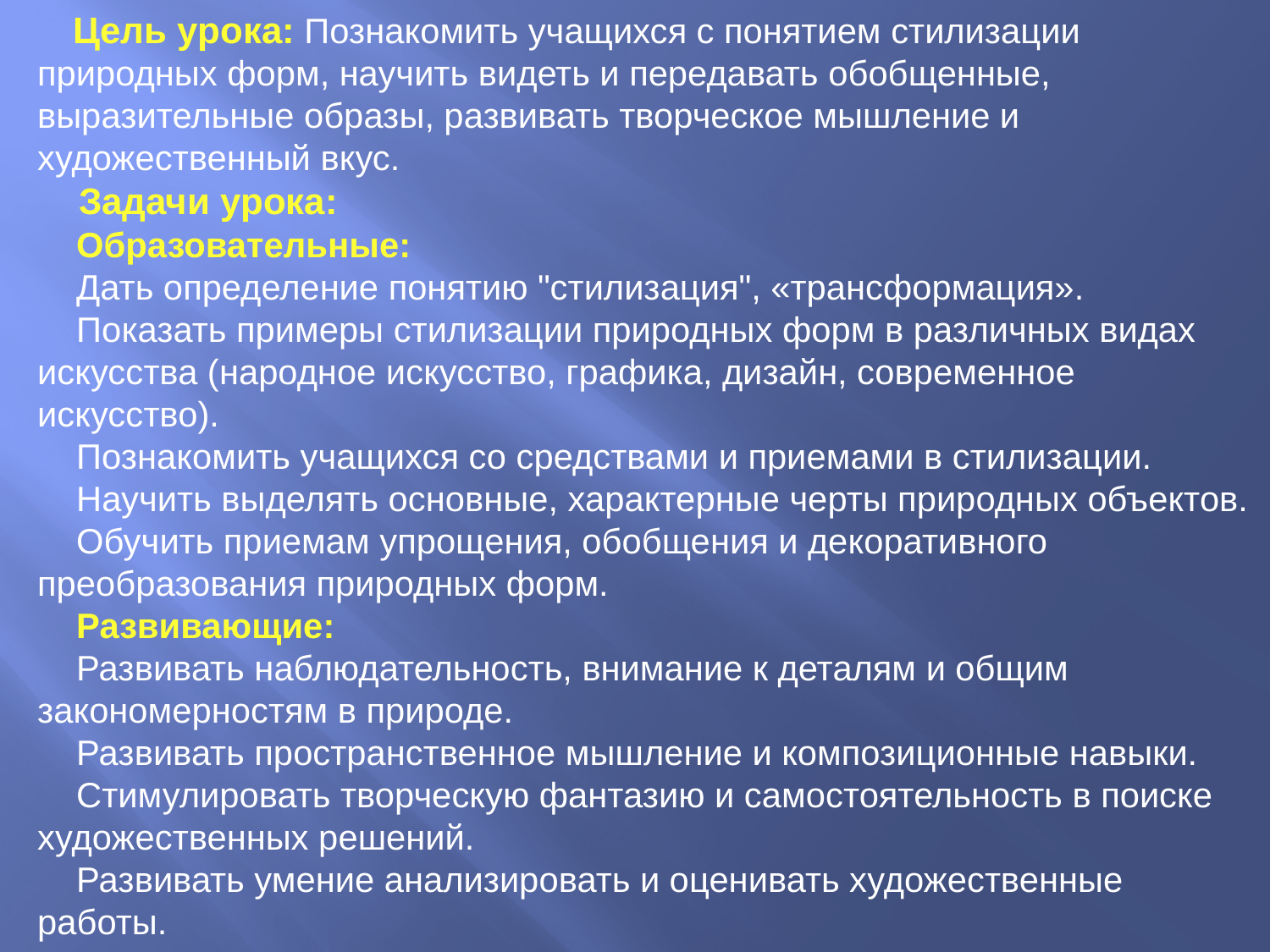

Цель урока: Познакомить учащихся с понятием стилизации природных форм, научить видеть и передавать обобщенные, выразительные образы, развивать творческое мышление и художественный вкус.
    Задачи урока:
    Образовательные:
    Дать определение понятию "стилизация", «трансформация».
    Показать примеры стилизации природных форм в различных видах искусства (народное искусство, графика, дизайн, современное искусство).
    Познакомить учащихся со средствами и приемами в стилизации.
    Научить выделять основные, характерные черты природных объектов.
    Обучить приемам упрощения, обобщения и декоративного преобразования природных форм.
    Развивающие:
    Развивать наблюдательность, внимание к деталям и общим закономерностям в природе.
    Развивать пространственное мышление и композиционные навыки.
    Стимулировать творческую фантазию и самостоятельность в поиске художественных решений.
    Развивать умение анализировать и оценивать художественные работы.